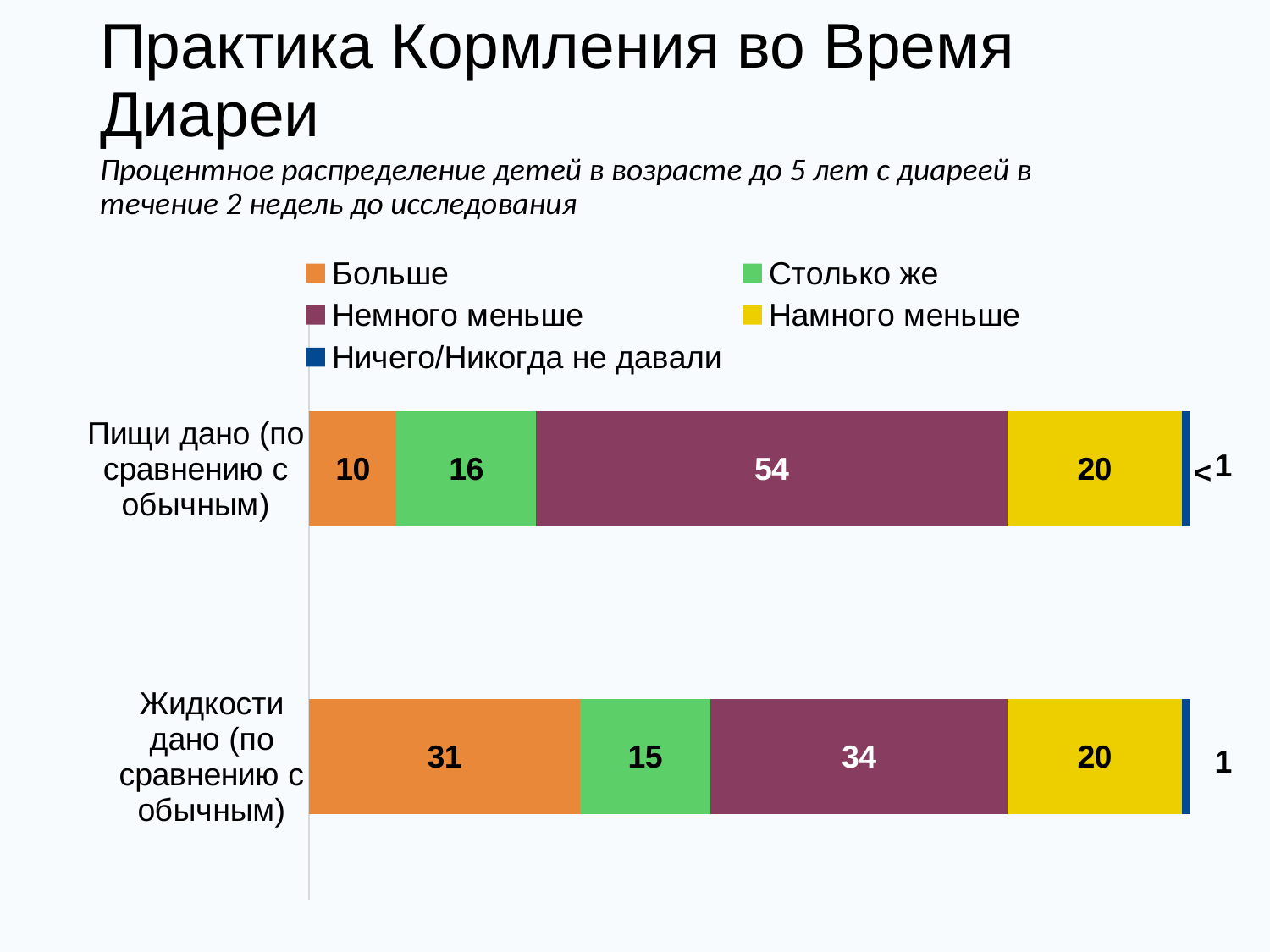

# Практика Кормления во Время Диареи
Процентное распределение детей в возрасте до 5 лет с диареей в течение 2 недель до исследования

### Chart

| Category | Больше | Столько же | Немного меньше | Намного меньше | Ничего/Никогда не давали |
|---|---|---|---|---|---|
| Жидкости дано (по сравнению с обычным) | 31.0 | 15.0 | 34.0 | 20.0 | 1.0 |
| Пищи дано (по сравнению с обычным) | 10.0 | 16.0 | 54.0 | 20.0 | 1.0 |
<